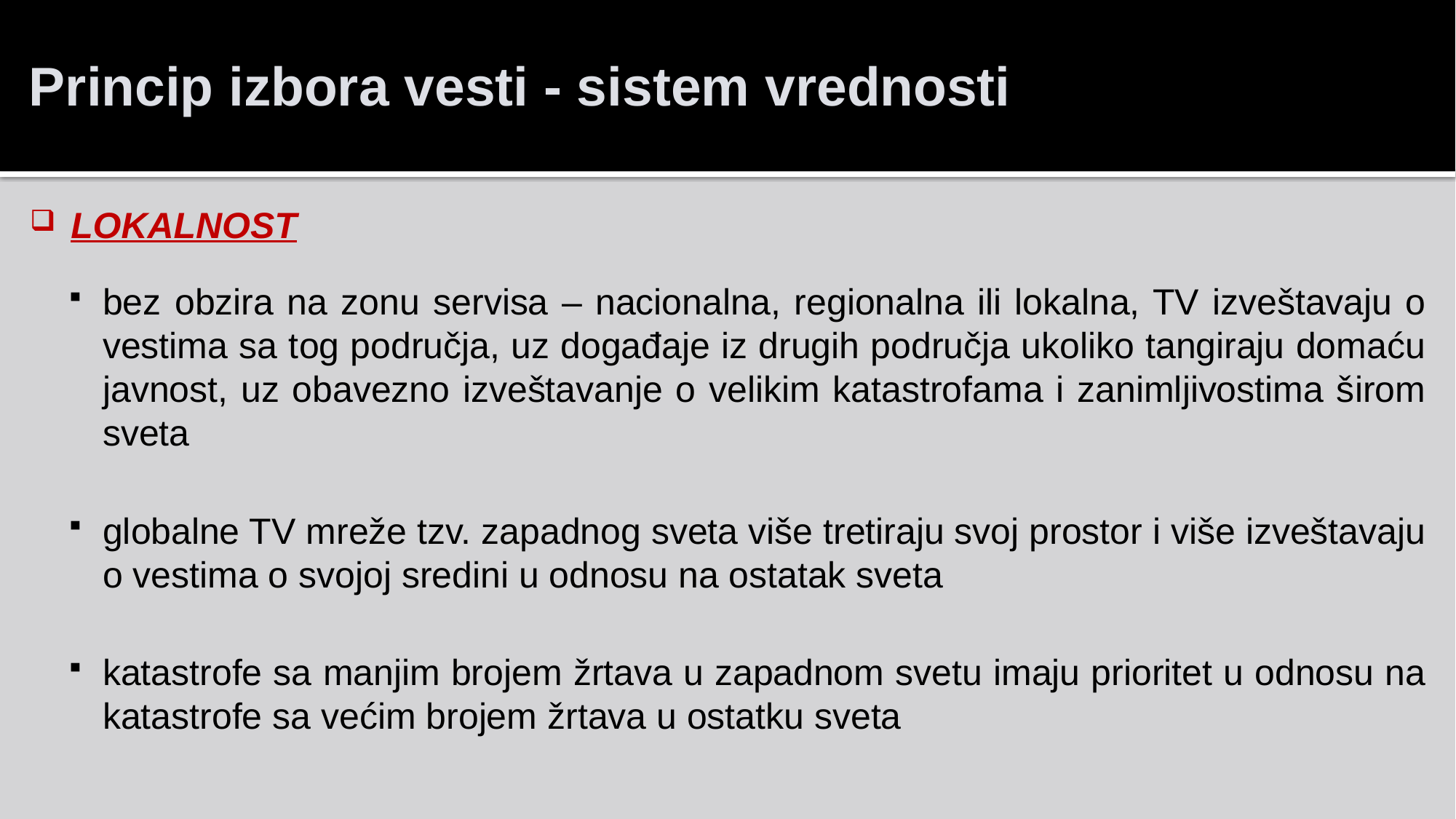

# Princip izbora vesti - sistem vrednosti
LOKALNOST

bez obzira na zonu servisa – nacionalna, regionalna ili lokalna, TV izveštavaju o vestima sa tog područja, uz događaje iz drugih područja ukoliko tangiraju domaću javnost, uz obavezno izveštavanje o velikim katastrofama i zanimljivostima širom sveta

globalne TV mreže tzv. zapadnog sveta više tretiraju svoj prostor i više izveštavaju o vestima o svojoj sredini u odnosu na ostatak sveta

katastrofe sa manjim brojem žrtava u zapadnom svetu imaju prioritet u odnosu na katastrofe sa većim brojem žrtava u ostatku sveta